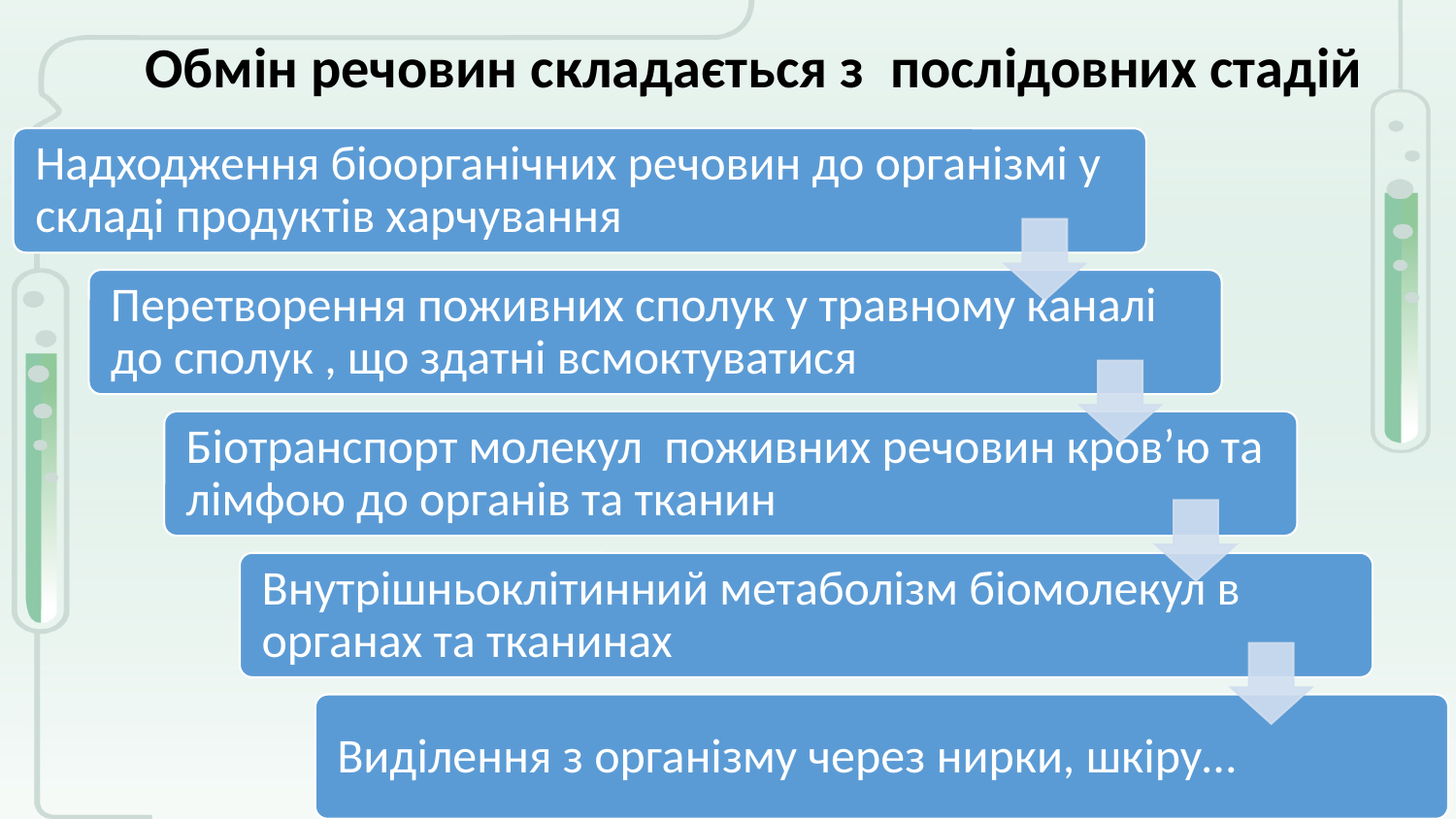

Обмін речовин складається з  послідовних стадій
Надходження біоорганічних речовин до організмі у складі продуктів харчування
Перетворення поживних сполук у травному каналі до сполук , що здатні всмоктуватися
Біотранспорт молекул  поживних речовин кров’ю та лімфою до органів та тканин
Внутрішньоклітинний метаболізм біомолекул в органах та тканинах
Виділення з організму через нирки, шкіру…